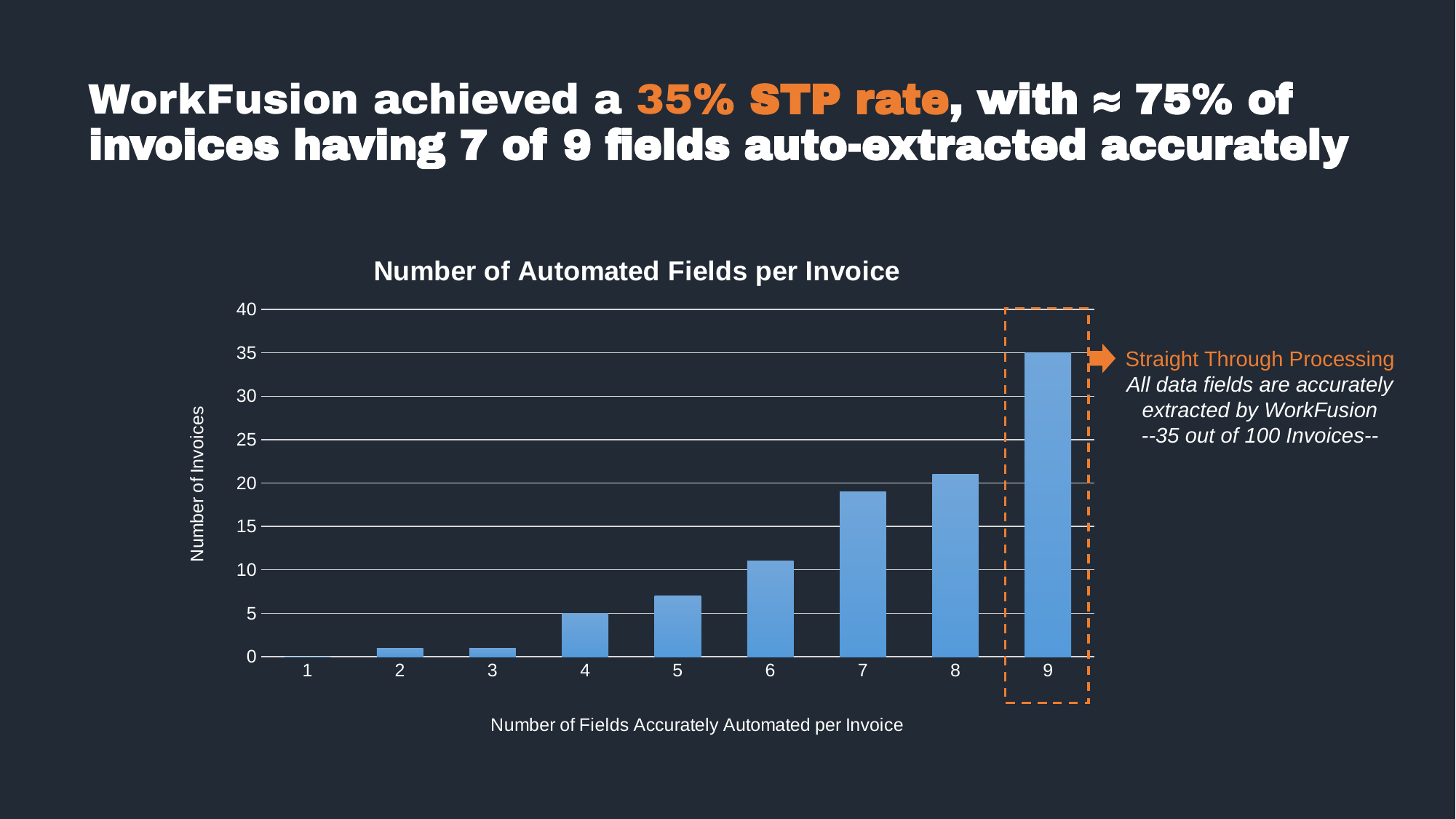

# WorkFusion achieved a 35% STP rate, with ≈ 75% of invoices having 7 of 9 fields auto-extracted accurately

### Chart: Number of Automated Fields per Invoice

| Category |  |
|---|---|
| 1 | 0.0 |
| 2 | 1.0 |
| 3 | 1.0 |
| 4 | 5.0 |
| 5 | 7.0 |
| 6 | 11.0 |
| 7 | 19.0 |
| 8 | 21.0 |
| 9 | 35.0 |
Straight Through Processing
All data fields are accurately extracted by WorkFusion
--35 out of 100 Invoices--